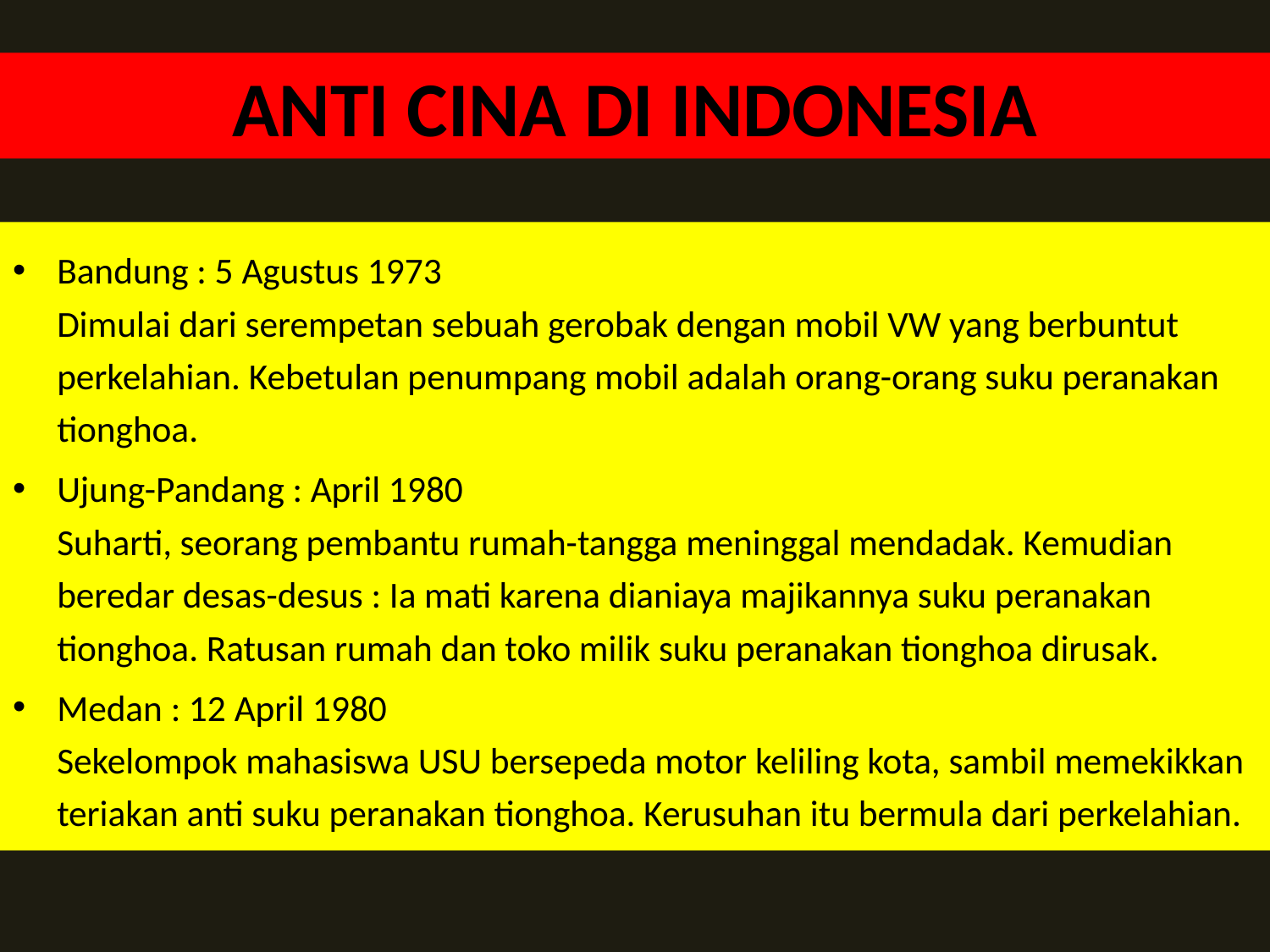

ANTI CINA DI INDONESIA
Bandung : 5 Agustus 1973
Dimulai dari serempetan sebuah gerobak dengan mobil VW yang berbuntut perkelahian. Kebetulan penumpang mobil adalah orang-orang suku peranakan tionghoa.
Ujung-Pandang : April 1980
Suharti, seorang pembantu rumah-tangga meninggal mendadak. Kemudian beredar desas-desus : Ia mati karena dianiaya majikannya suku peranakan tionghoa. Ratusan rumah dan toko milik suku peranakan tionghoa dirusak.
Medan : 12 April 1980
Sekelompok mahasiswa USU bersepeda motor keliling kota, sambil memekikkan teriakan anti suku peranakan tionghoa. Kerusuhan itu bermula dari perkelahian.